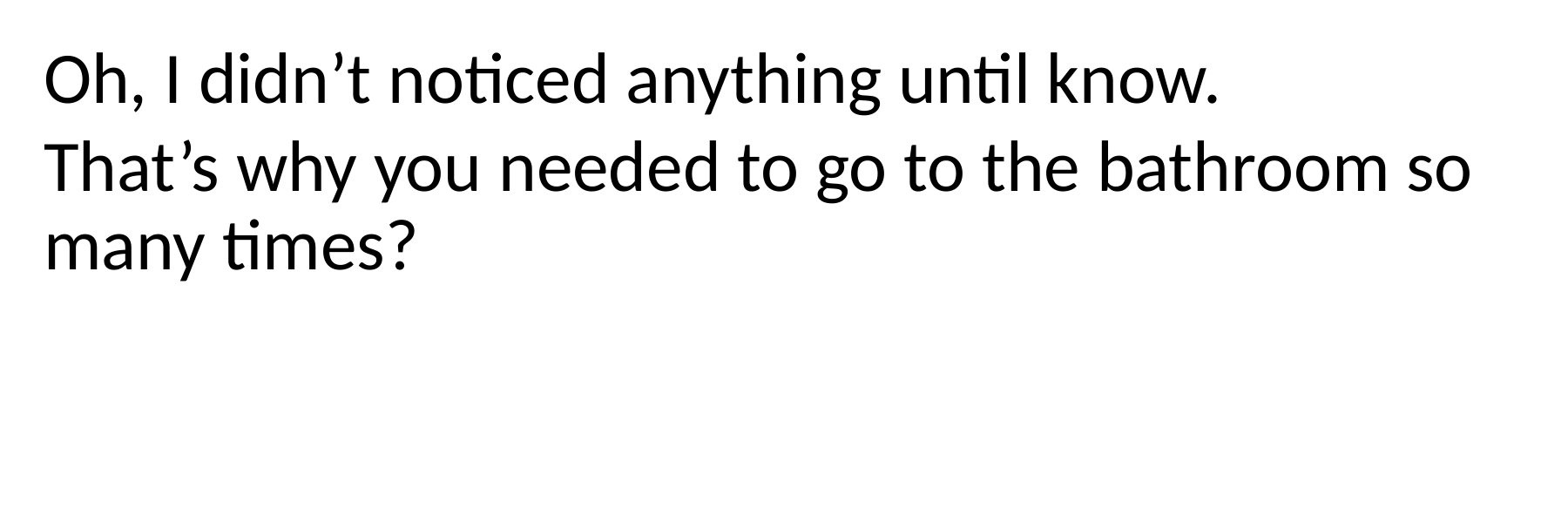

Oh, I didn’t noticed anything until know.
That’s why you needed to go to the bathroom so many times?